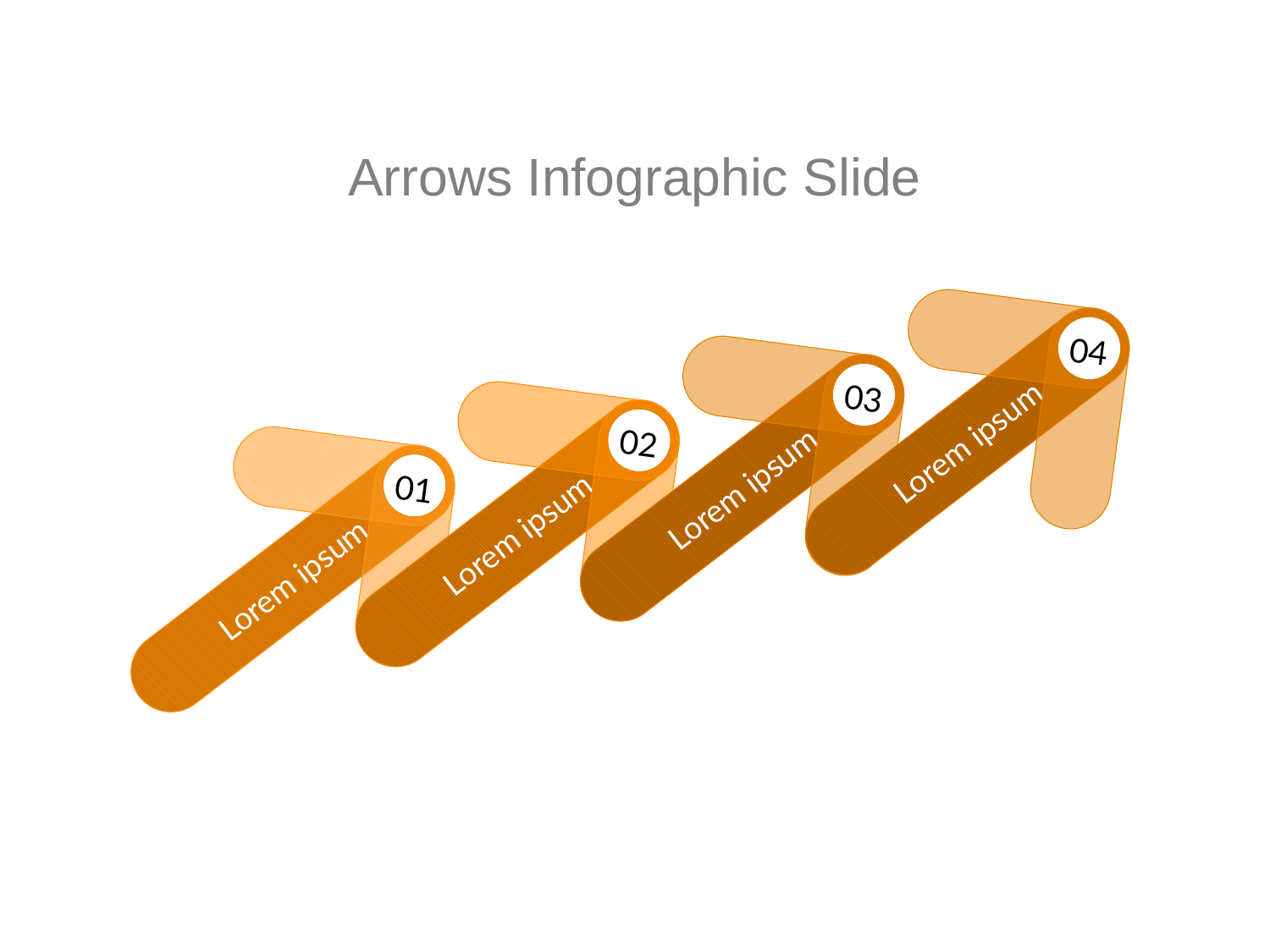

Arrows Infographic Slide

04

Lorem ipsum

03

Lorem ipsum

02

Lorem ipsum

01

Lorem ipsum